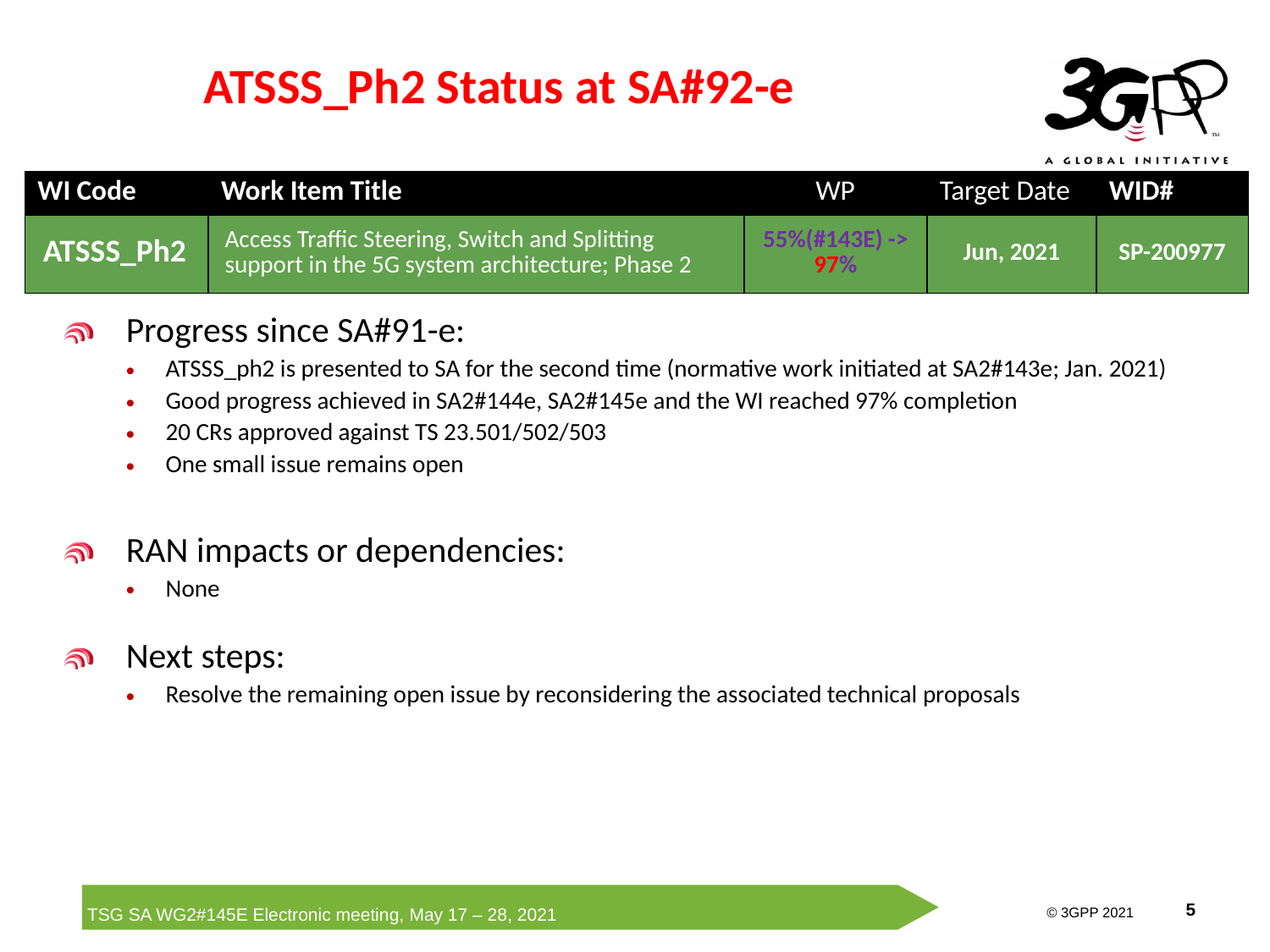

# ATSSS_Ph2 Status at SA#92-e
| WI Code | Work Item Title | WP | Target Date | WID# |
| --- | --- | --- | --- | --- |
| ATSSS\_Ph2 | Access Traffic Steering, Switch and Splitting support in the 5G system architecture; Phase 2 | 55%(#143E) -> 97% | Jun, 2021 | SP-200977 |
Progress since SA#91-e:
ATSSS_ph2 is presented to SA for the second time (normative work initiated at SA2#143e; Jan. 2021)
Good progress achieved in SA2#144e, SA2#145e and the WI reached 97% completion
20 CRs approved against TS 23.501/502/503
One small issue remains open

RAN impacts or dependencies:
None

Next steps:
Resolve the remaining open issue by reconsidering the associated technical proposals